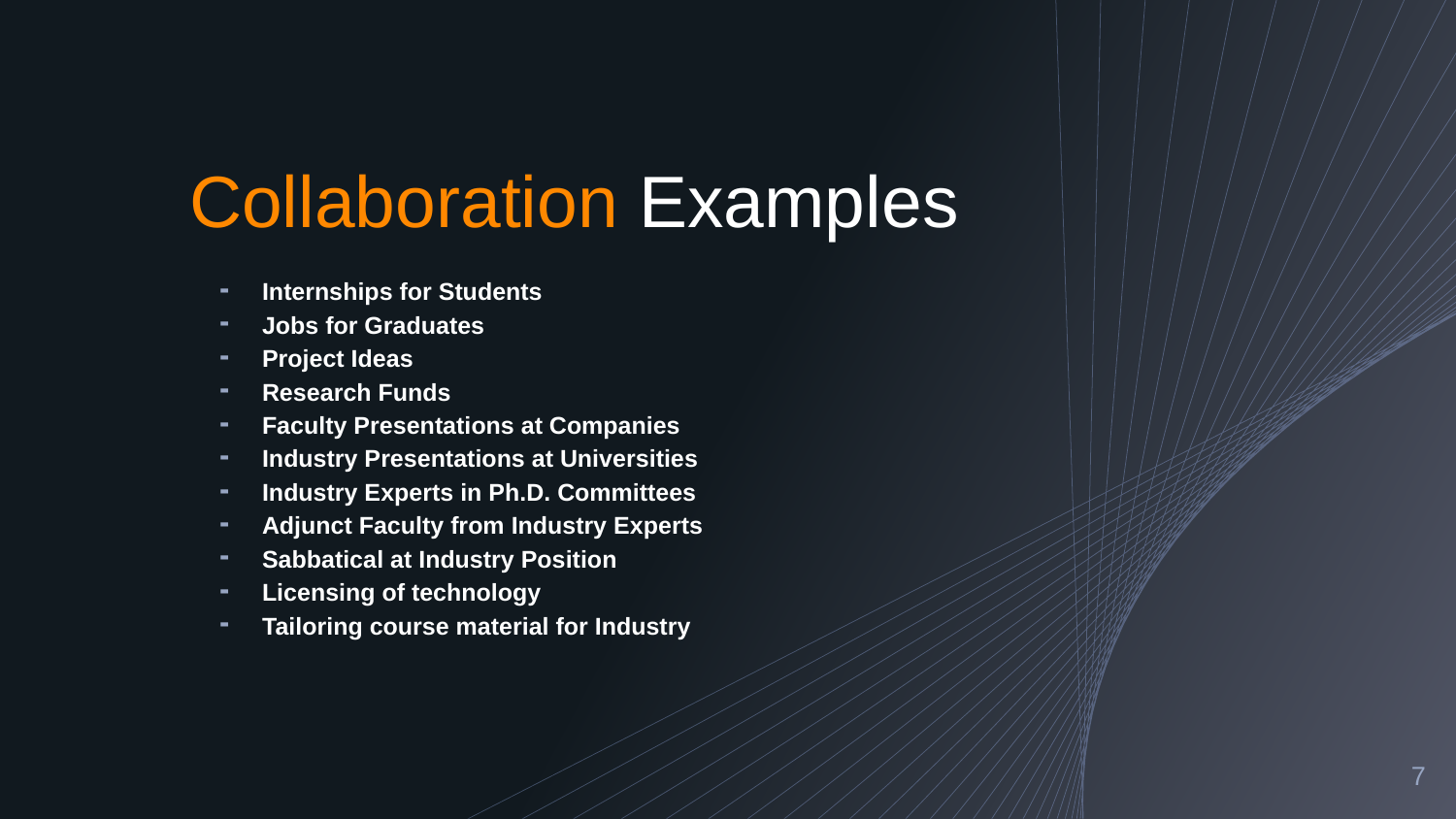

# Collaboration Examples
Internships for Students
Jobs for Graduates
Project Ideas
Research Funds
Faculty Presentations at Companies
Industry Presentations at Universities
Industry Experts in Ph.D. Committees
Adjunct Faculty from Industry Experts
Sabbatical at Industry Position
Licensing of technology
Tailoring course material for Industry
7